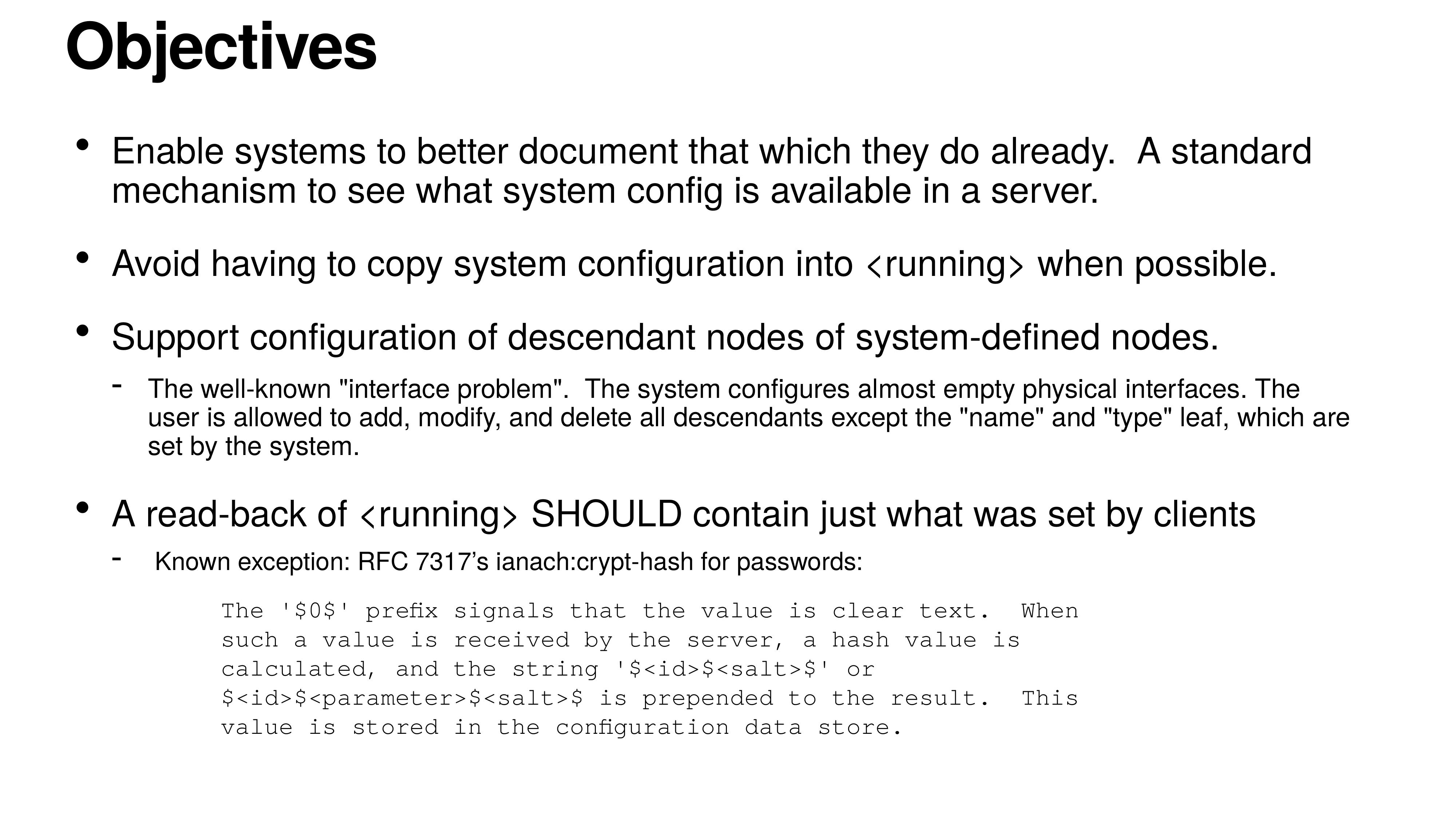

# Objectives
Enable systems to better document that which they do already.  A standard mechanism to see what system config is available in a server.
Avoid having to copy system configuration into <running> when possible.
Support configuration of descendant nodes of system-defined nodes.
The well-known "interface problem".  The system configures almost empty physical interfaces. The user is allowed to add, modify, and delete all descendants except the "name" and "type" leaf, which are set by the system.
A read-back of <running> SHOULD contain just what was set by clients
 Known exception: RFC 7317’s ianach:crypt-hash for passwords:

          The '$0$' prefix signals that the value is clear text.  When
          such a value is received by the server, a hash value is
          calculated, and the string '$<id>$<salt>$' or
          $<id>$<parameter>$<salt>$ is prepended to the result.  This
          value is stored in the configuration data store.
3